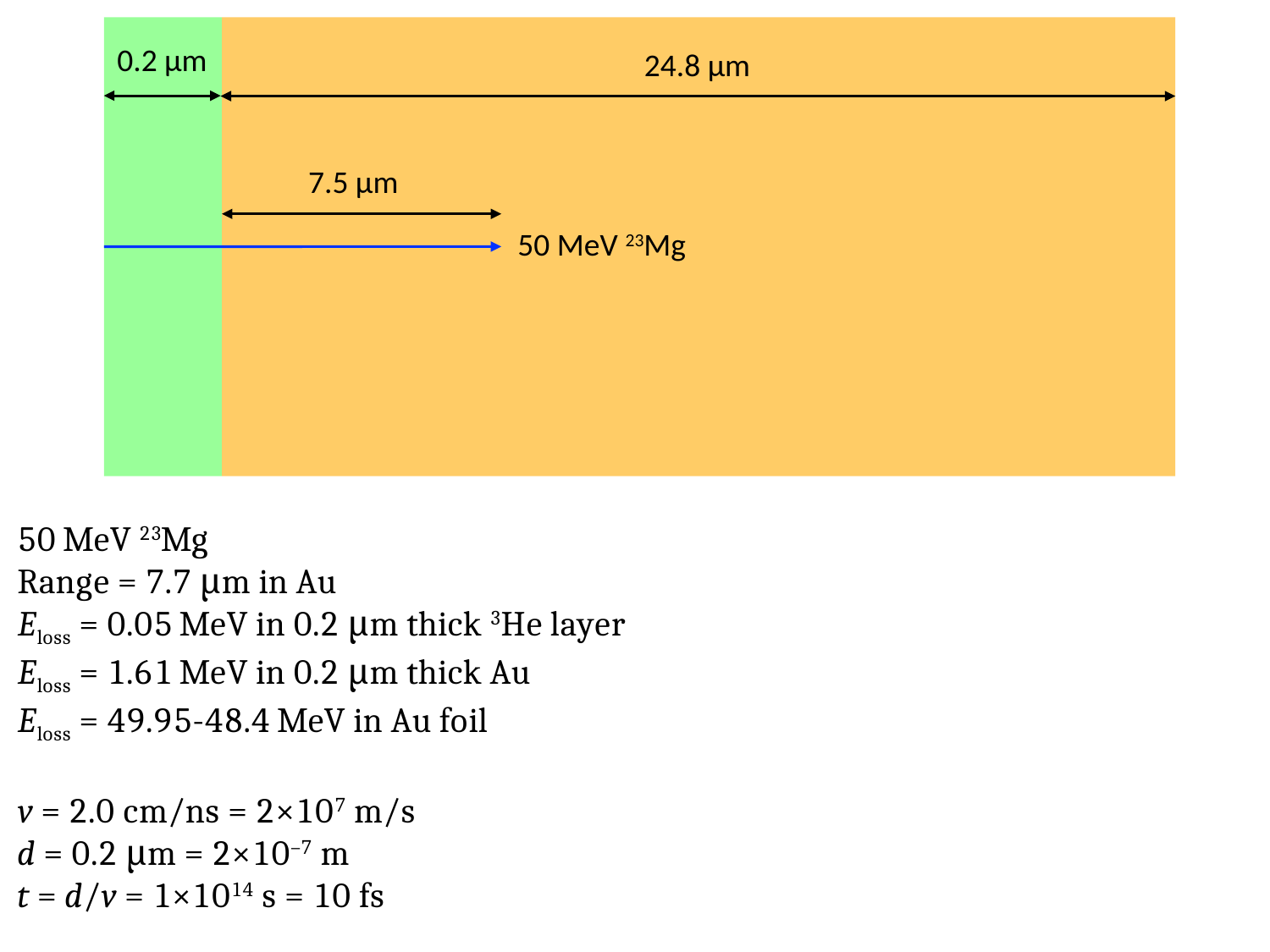

0.2 μm
24.8 μm
7.5 μm

50 MeV 23Mg
50 MeV 23Mg
Range = 7.7 μm in Au
Eloss = 0.05 MeV in 0.2 μm thick 3He layer
Eloss = 1.61 MeV in 0.2 μm thick Au
Eloss = 49.95-48.4 MeV in Au foil

v = 2.0 cm/ns = 2×107 m/s
d = 0.2 μm = 2×10–7 m
t = d/v = 1×1014 s = 10 fs